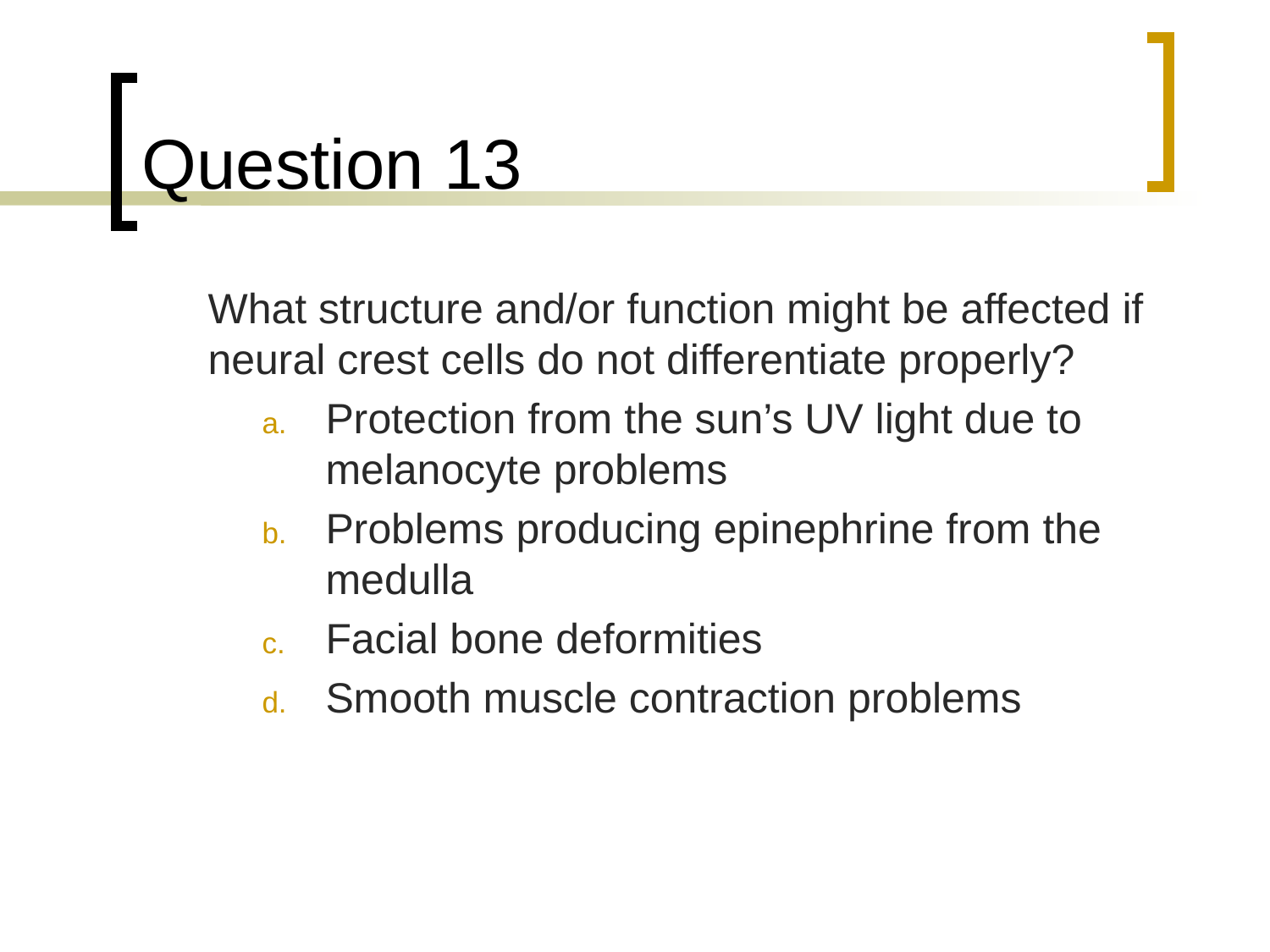

# Question 13
	What structure and/or function might be affected if neural crest cells do not differentiate properly?
Protection from the sun’s UV light due to melanocyte problems
Problems producing epinephrine from the medulla
Facial bone deformities
Smooth muscle contraction problems